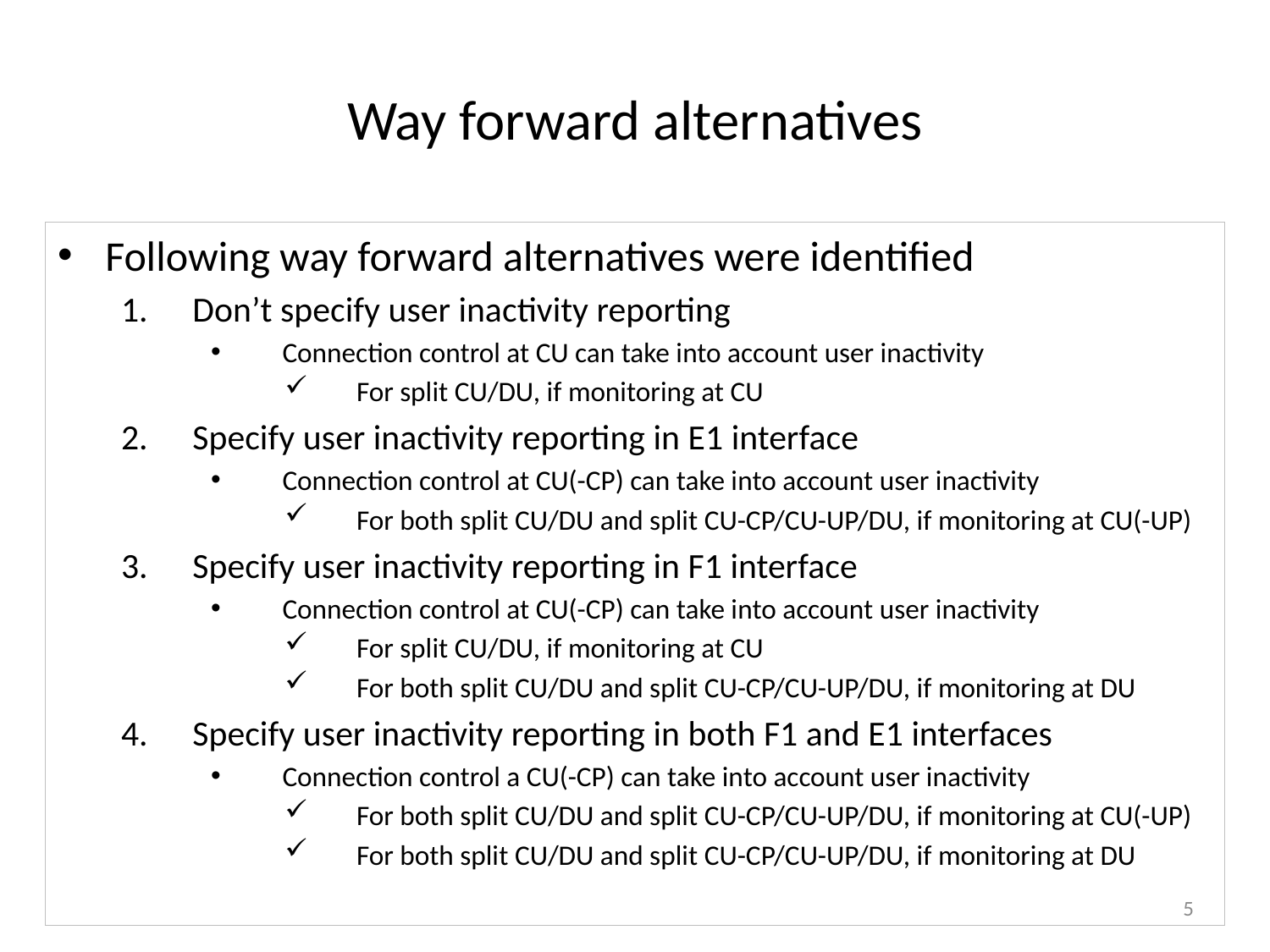

# Way forward alternatives
Following way forward alternatives were identified
Don’t specify user inactivity reporting
Connection control at CU can take into account user inactivity
For split CU/DU, if monitoring at CU
Specify user inactivity reporting in E1 interface
Connection control at CU(-CP) can take into account user inactivity
For both split CU/DU and split CU-CP/CU-UP/DU, if monitoring at CU(-UP)
Specify user inactivity reporting in F1 interface
Connection control at CU(-CP) can take into account user inactivity
For split CU/DU, if monitoring at CU
For both split CU/DU and split CU-CP/CU-UP/DU, if monitoring at DU
Specify user inactivity reporting in both F1 and E1 interfaces
Connection control a CU(-CP) can take into account user inactivity
For both split CU/DU and split CU-CP/CU-UP/DU, if monitoring at CU(-UP)
For both split CU/DU and split CU-CP/CU-UP/DU, if monitoring at DU
5